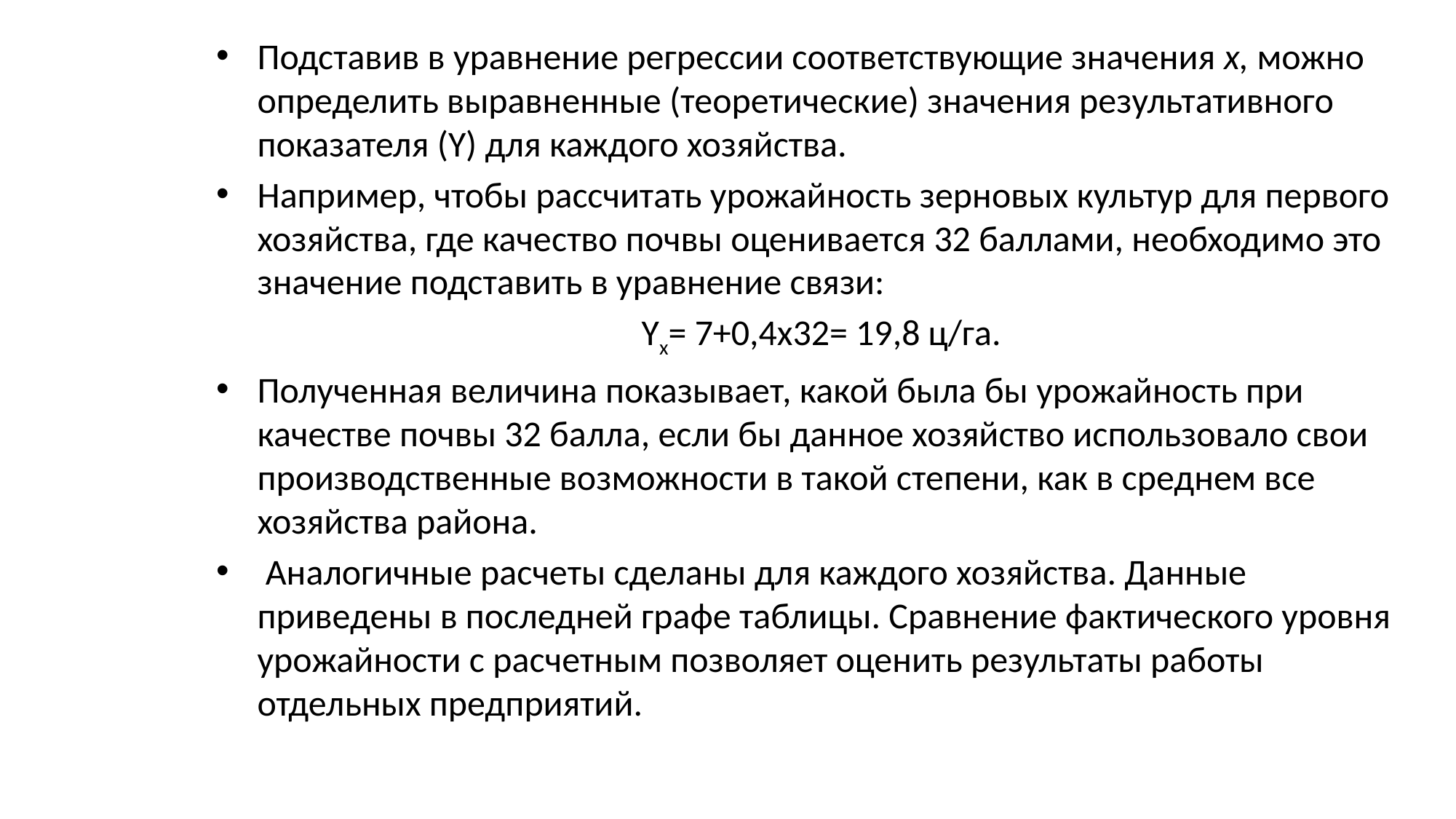

Подставив в уравнение регрессии соответствующие значения х, можно определить выравненные (теоретические) значения результативного показателя (Y) для каждого хозяйства.
Например, чтобы рассчитать урожайность зерновых культур для первого хозяйства, где качество почвы оценивается 32 баллами, необходимо это значение подставить в уравнение связи:
Yx= 7+0,4х32= 19,8 ц/га.
Полученная величина показывает, какой была бы урожайность при качестве почвы 32 балла, если бы данное хозяйство использовало свои производственные возможности в такой степени, как в среднем все хозяйства района.
 Аналогичные расчеты сделаны для каждого хозяйства. Данные приведены в последней графе таблицы. Сравнение фактического уровня урожайности с расчетным позволяет оценить результаты работы отдельных предприятий.